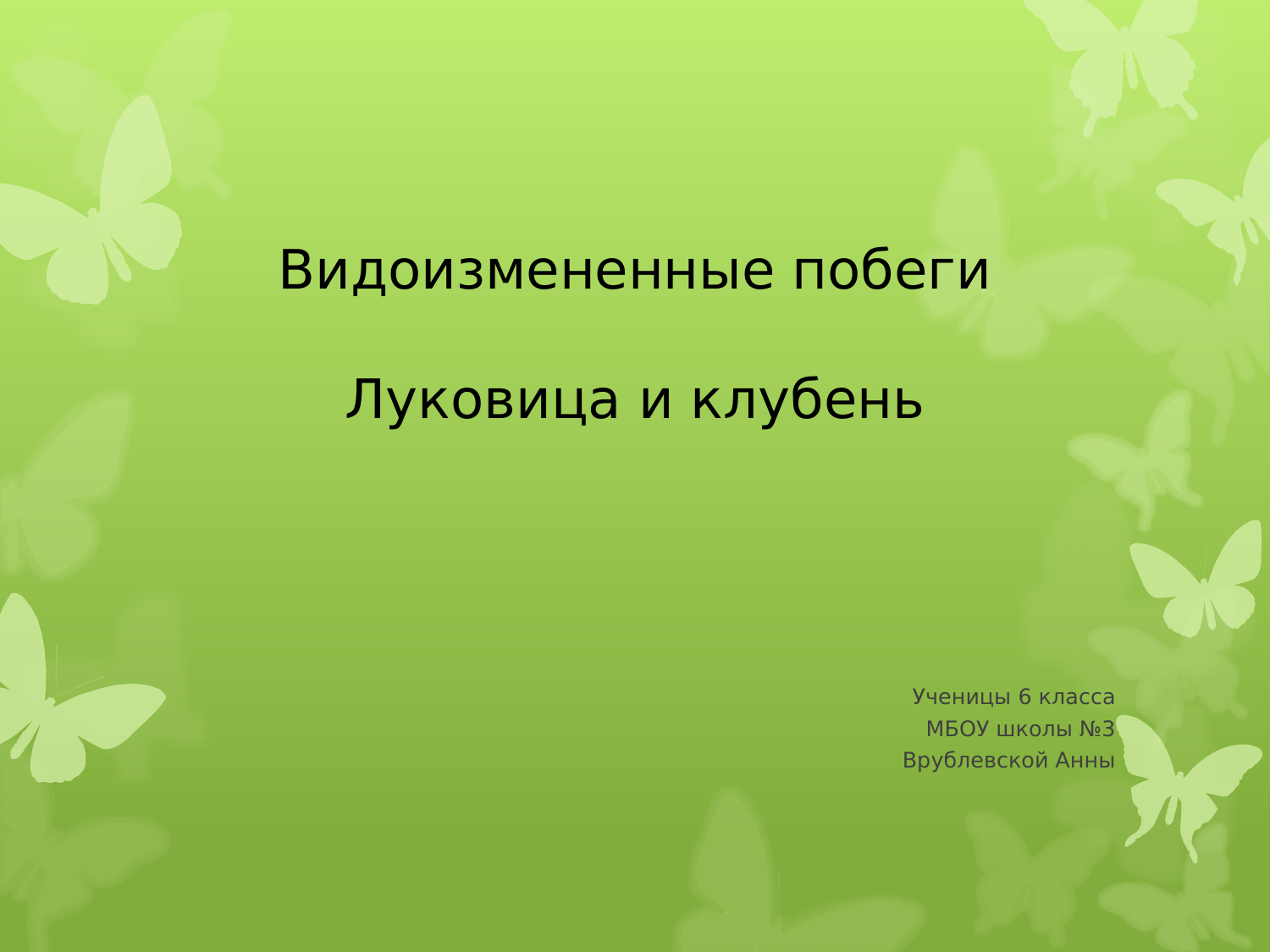

# Видоизмененные побеги Луковица и клубень

Ученицы 6 класса
МБОУ школы №3
Врублевской Анны